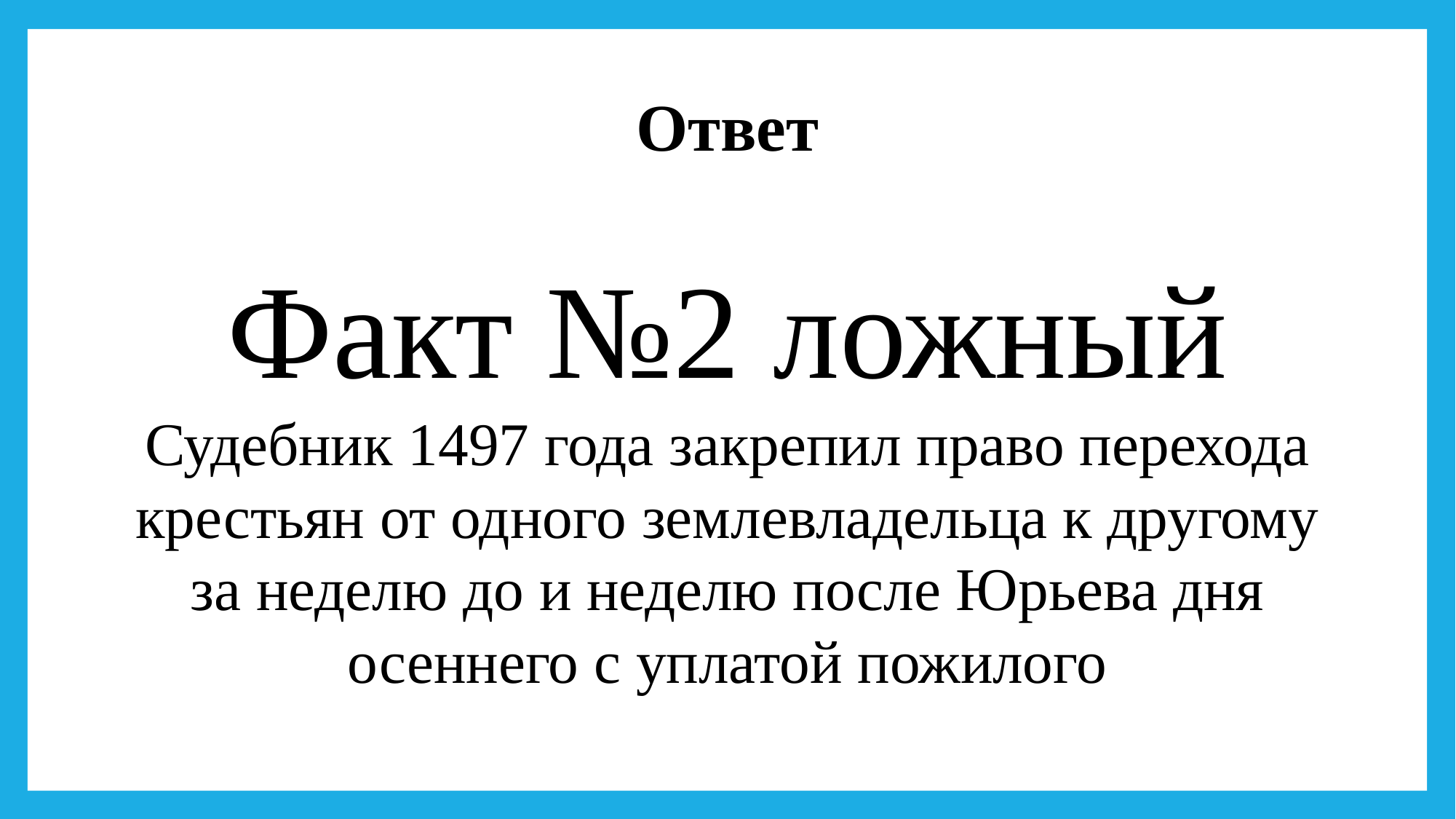

Ответ

Факт №2 ложный
Судебник 1497 года закрепил право перехода крестьян от одного землевладельца к другому за неделю до и неделю после Юрьева дня осеннего с уплатой пожилого